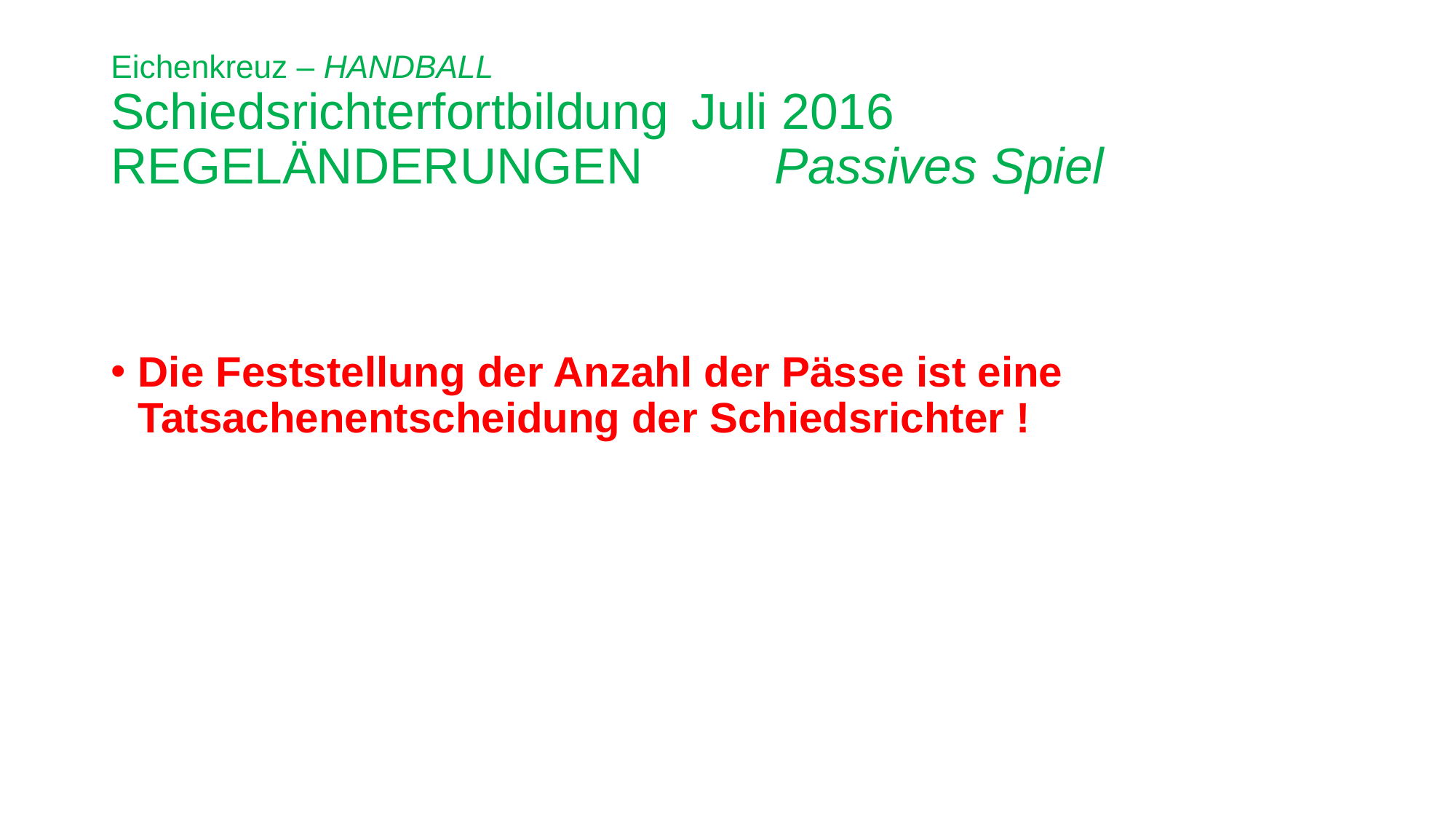

# Eichenkreuz – HANDBALL Schiedsrichterfortbildung		Juli 2016 REGELÄNDERUNGEN      	Passives Spiel

Die Feststellung der Anzahl der Pässe ist eine Tatsachenentscheidung der Schiedsrichter !